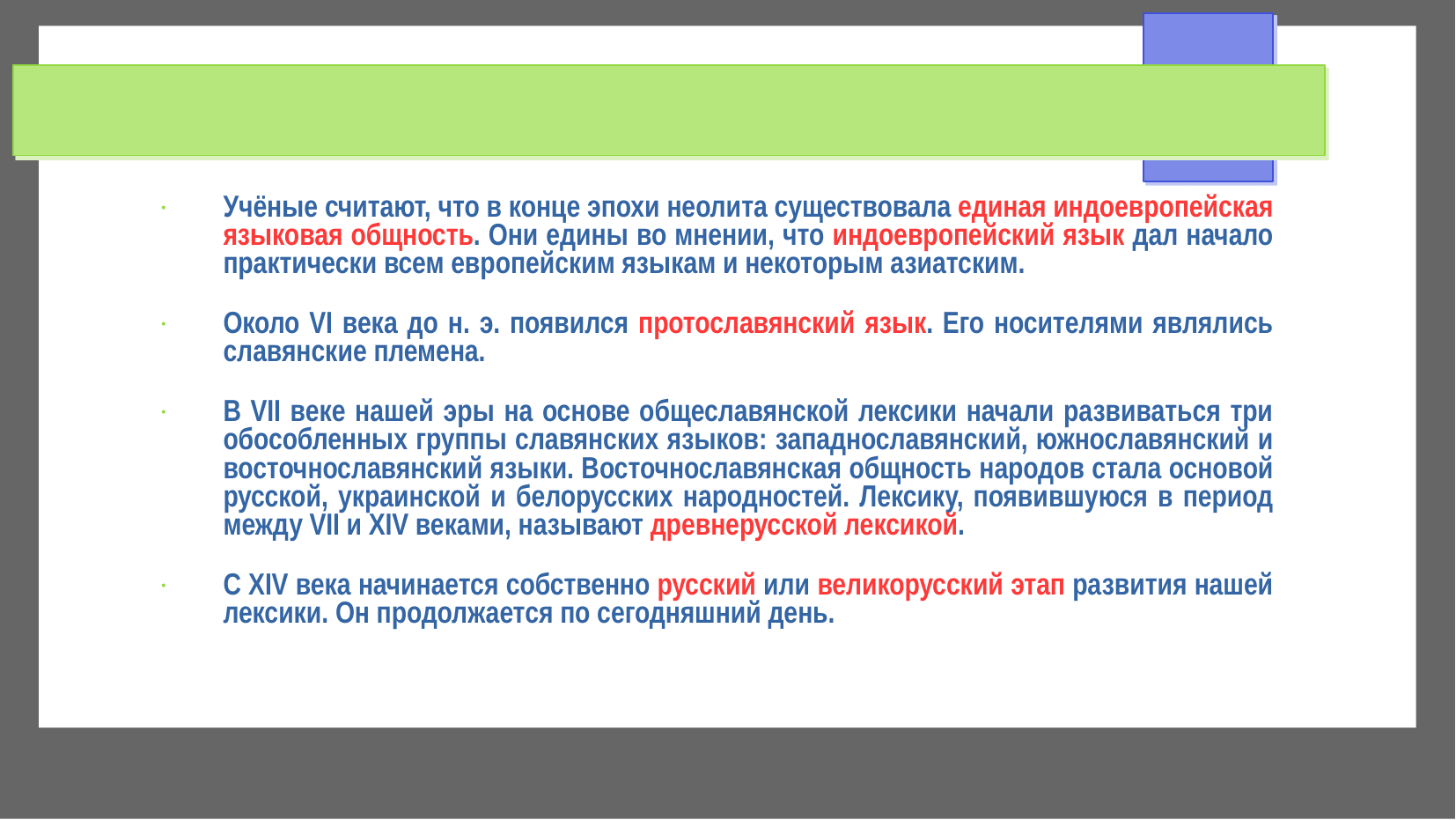

# Учёные считают, что в конце эпохи неолита существовала единая индоевропейская языковая общность. Они едины во мнении, что индоевропейский язык дал начало практически всем европейским языкам и некоторым азиатским.
Около VI века до н. э. появился протославянский язык. Его носителями являлись славянские племена.
В VII веке нашей эры на основе общеславянской лексики начали развиваться три обособленных группы славянских языков: западнославянский, южнославянский и восточнославянский языки. Восточнославянская общность народов стала основой русской, украинской и белорусских народностей. Лексику, появившуюся в период между VII и XIV веками, называют древнерусской лексикой.
С XIV века начинается собственно русский или великорусский этап развития нашей лексики. Он продолжается по сегодняшний день.